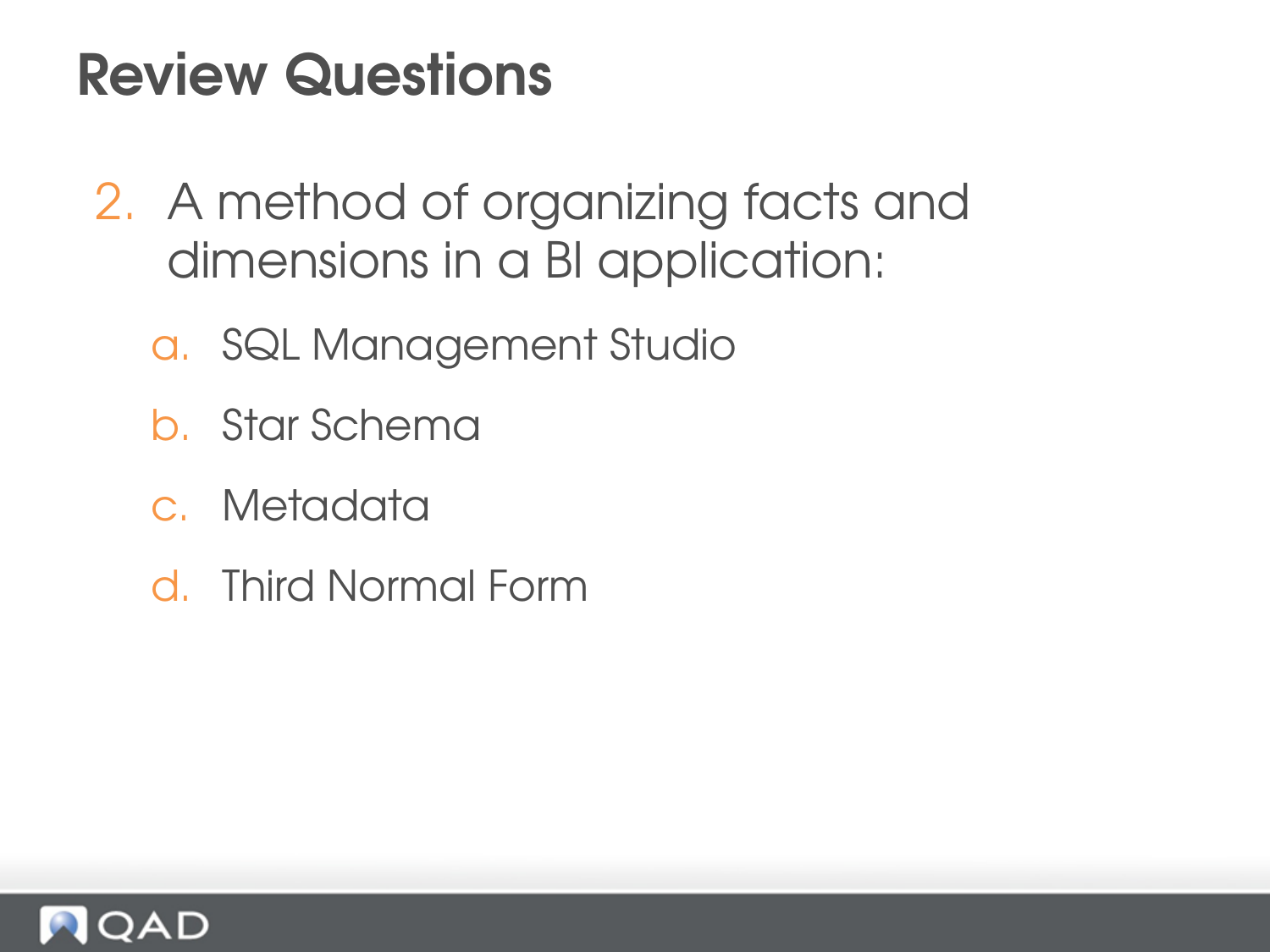

# Review Questions
A method of organizing facts and dimensions in a BI application:
SQL Management Studio
Star Schema
Metadata
Third Normal Form